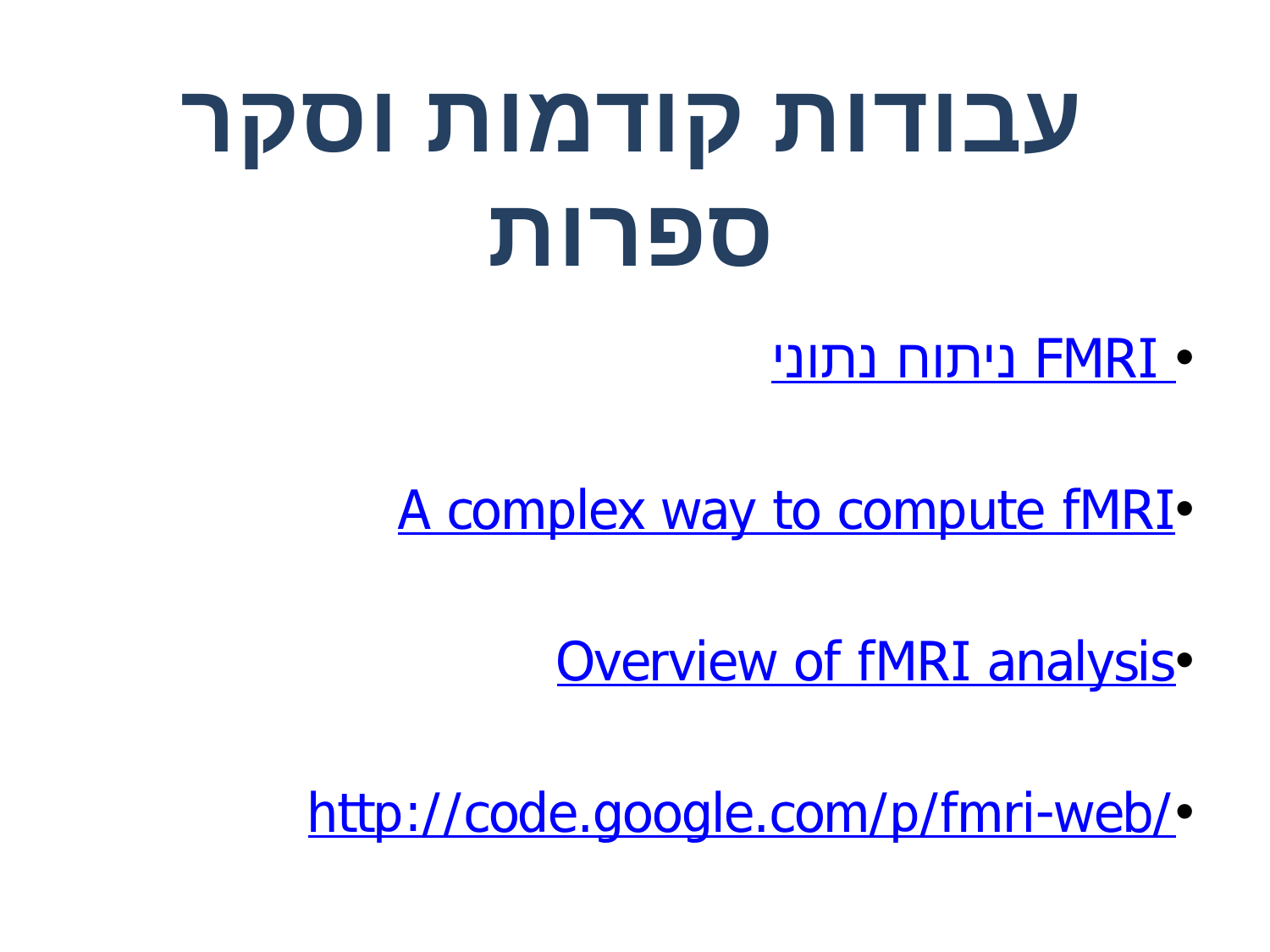

עבודות קודמות וסקר ספרות
ניתוח נתוני FMRI

A complex way to compute fMRI

Overview of fMRI analysis

http://code.google.com/p/fmri-web/